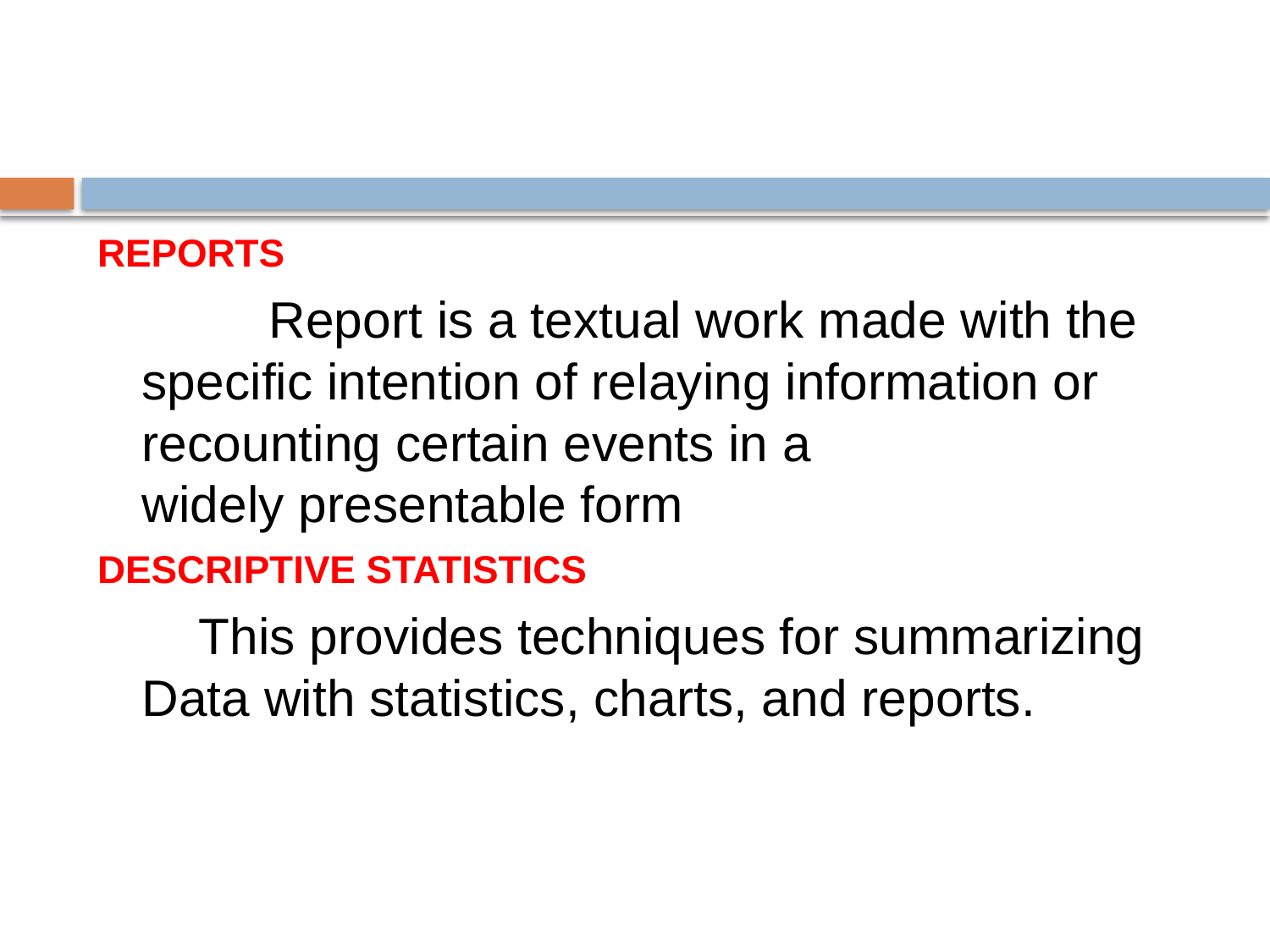

#
REPORTS
		Report is a textual work made with the specific intention of relaying information or recounting certain events in a widely presentable form
DESCRIPTIVE STATISTICS
	    This provides techniques for summarizing Data with statistics, charts, and reports.